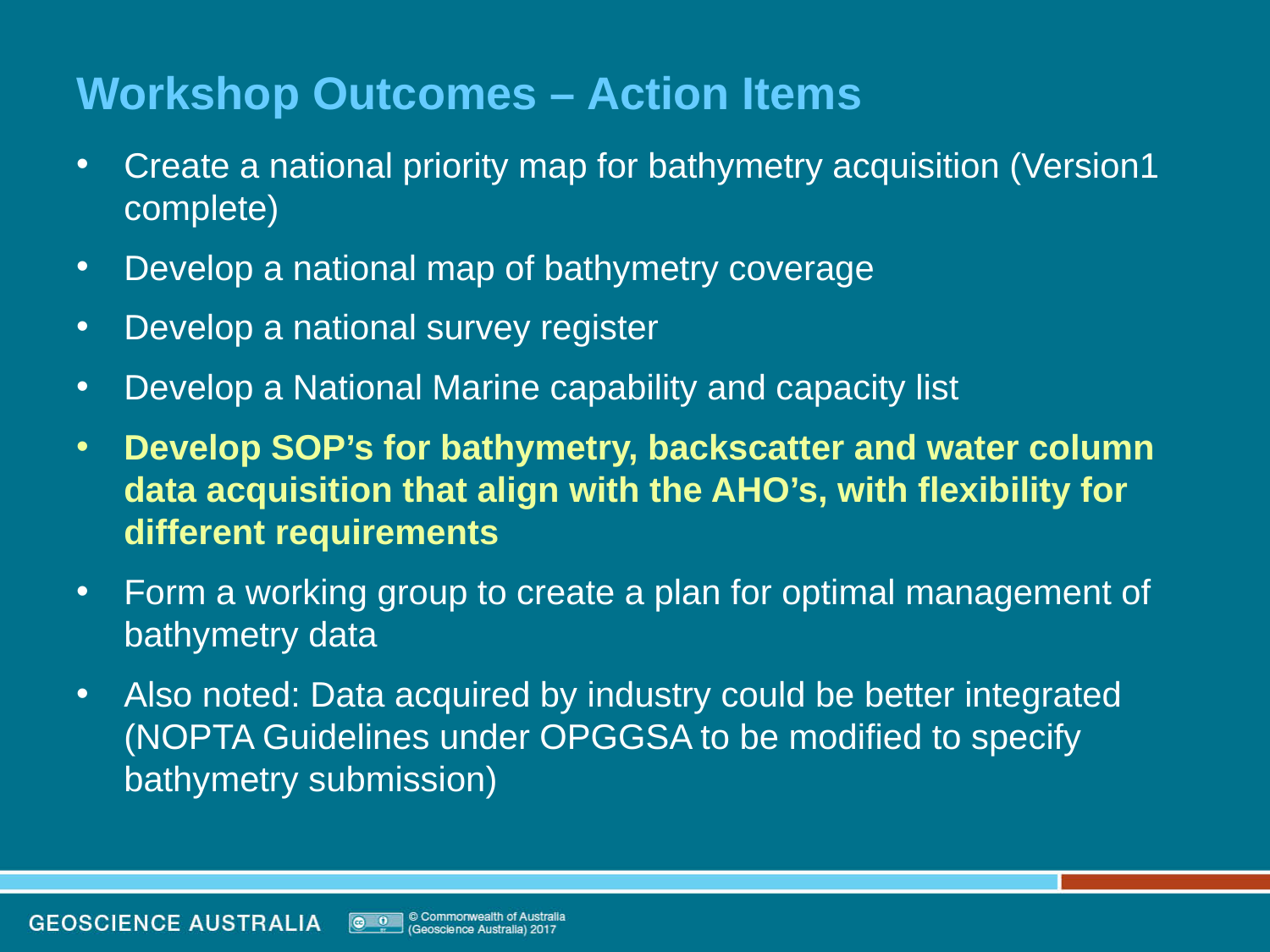

# Workshop Outcomes – Action Items
Create a national priority map for bathymetry acquisition (Version1 complete)
Develop a national map of bathymetry coverage
Develop a national survey register
Develop a National Marine capability and capacity list
Develop SOP’s for bathymetry, backscatter and water column data acquisition that align with the AHO’s, with flexibility for different requirements
Form a working group to create a plan for optimal management of bathymetry data
Also noted: Data acquired by industry could be better integrated (NOPTA Guidelines under OPGGSA to be modified to specify bathymetry submission)